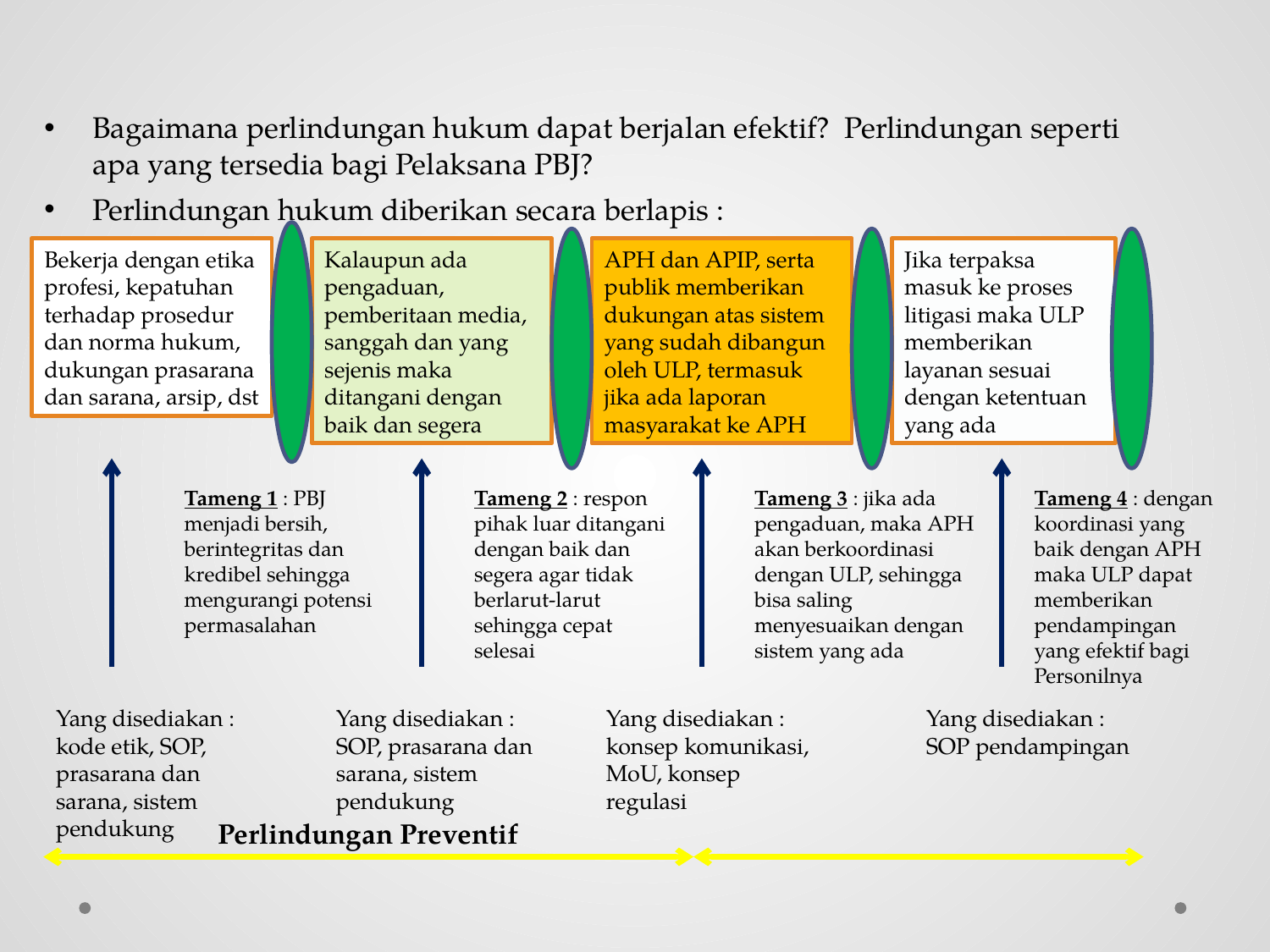

Bagaimana perlindungan hukum dapat berjalan efektif?  Perlindungan seperti apa yang tersedia bagi Pelaksana PBJ?
Perlindungan hukum diberikan secara berlapis :
Bekerja dengan etika profesi, kepatuhan terhadap prosedur dan norma hukum, dukungan prasarana dan sarana, arsip, dst
Kalaupun ada pengaduan, pemberitaan media, sanggah dan yang sejenis maka ditangani dengan baik dan segera
APH dan APIP, serta publik memberikan dukungan atas sistem yang sudah dibangun oleh ULP, termasuk jika ada laporan masyarakat ke APH
Jika terpaksa masuk ke proses litigasi maka ULP memberikan layanan sesuai dengan ketentuan yang ada

Tameng 1 : PBJ menjadi bersih, berintegritas dan kredibel sehingga mengurangi potensi permasalahan
Tameng 2 : respon pihak luar ditangani dengan baik dan segera agar tidak berlarut-larut sehingga cepat selesai
Tameng 3 : jika ada pengaduan, maka APH akan berkoordinasi dengan ULP, sehingga bisa saling menyesuaikan dengan sistem yang ada
Tameng 4 : dengan koordinasi yang baik dengan APH maka ULP dapat memberikan pendampingan yang efektif bagi Personilnya
Yang disediakan : kode etik, SOP, prasarana dan sarana, sistem pendukung
Yang disediakan : SOP, prasarana dan sarana, sistem pendukung
Yang disediakan : konsep komunikasi, MoU, konsep regulasi
Yang disediakan : SOP pendampingan
Perlindungan Preventif